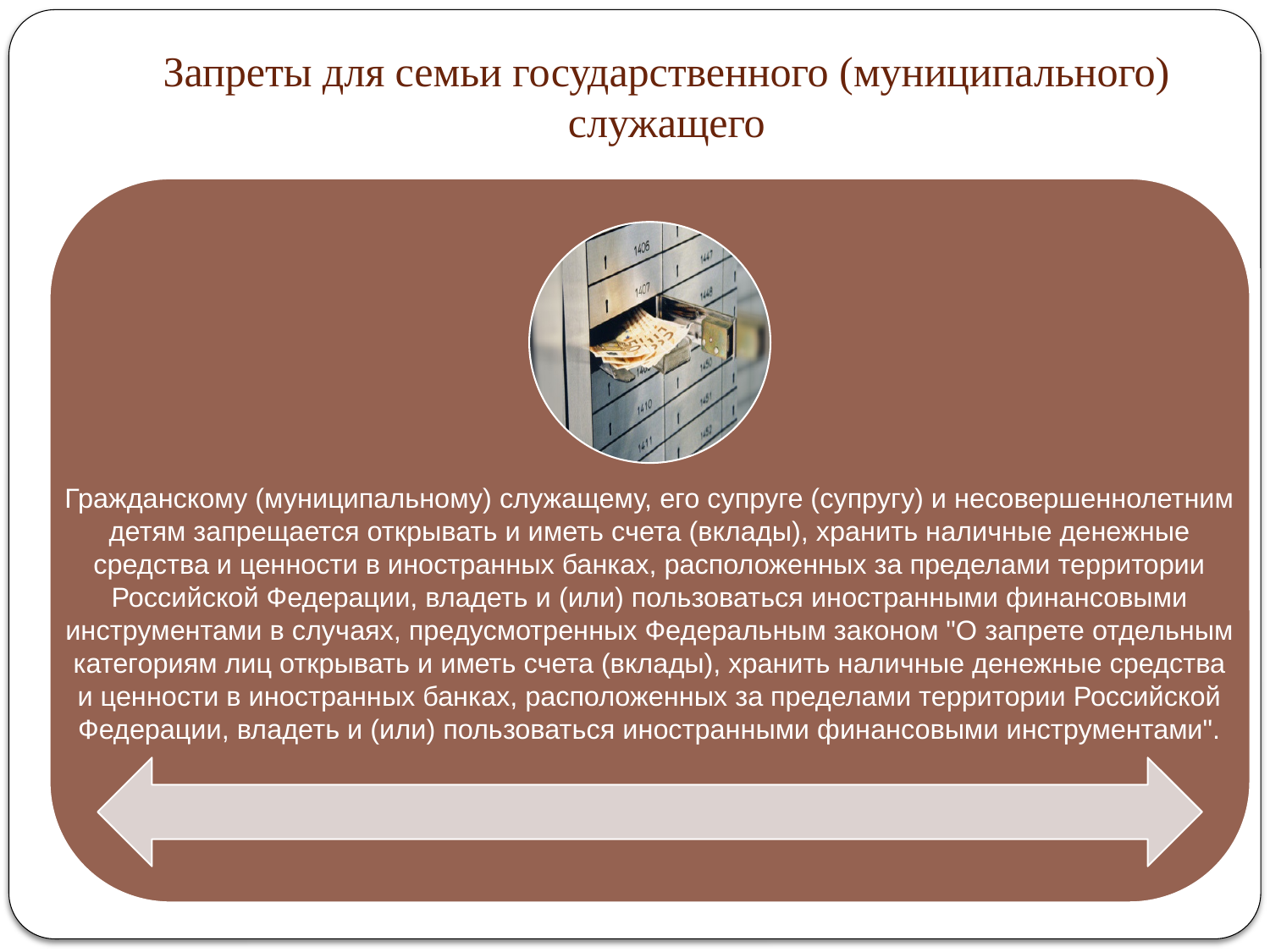

# Запреты для семьи государственного (муниципального) служащего
Гражданскому (муниципальному) служащему, его супруге (супругу) и несовершеннолетним детям запрещается открывать и иметь счета (вклады), хранить наличные денежные средства и ценности в иностранных банках, расположенных за пределами территории Российской Федерации, владеть и (или) пользоваться иностранными финансовыми инструментами в случаях, предусмотренных Федеральным законом "О запрете отдельным категориям лиц открывать и иметь счета (вклады), хранить наличные денежные средства и ценности в иностранных банках, расположенных за пределами территории Российской Федерации, владеть и (или) пользоваться иностранными финансовыми инструментами".